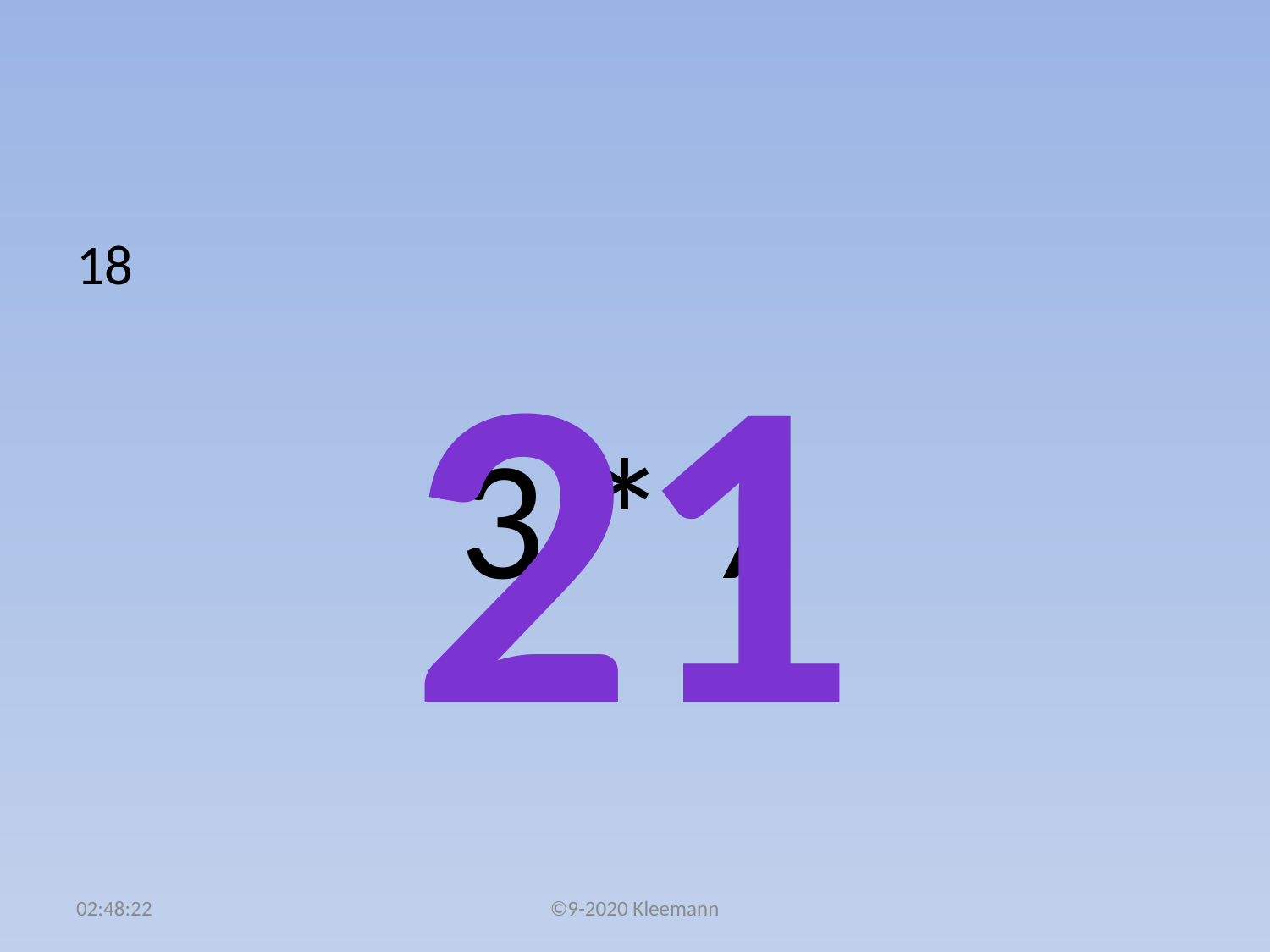

#
18

          3 * 7
21
02:48:22
©9-2020 Kleemann